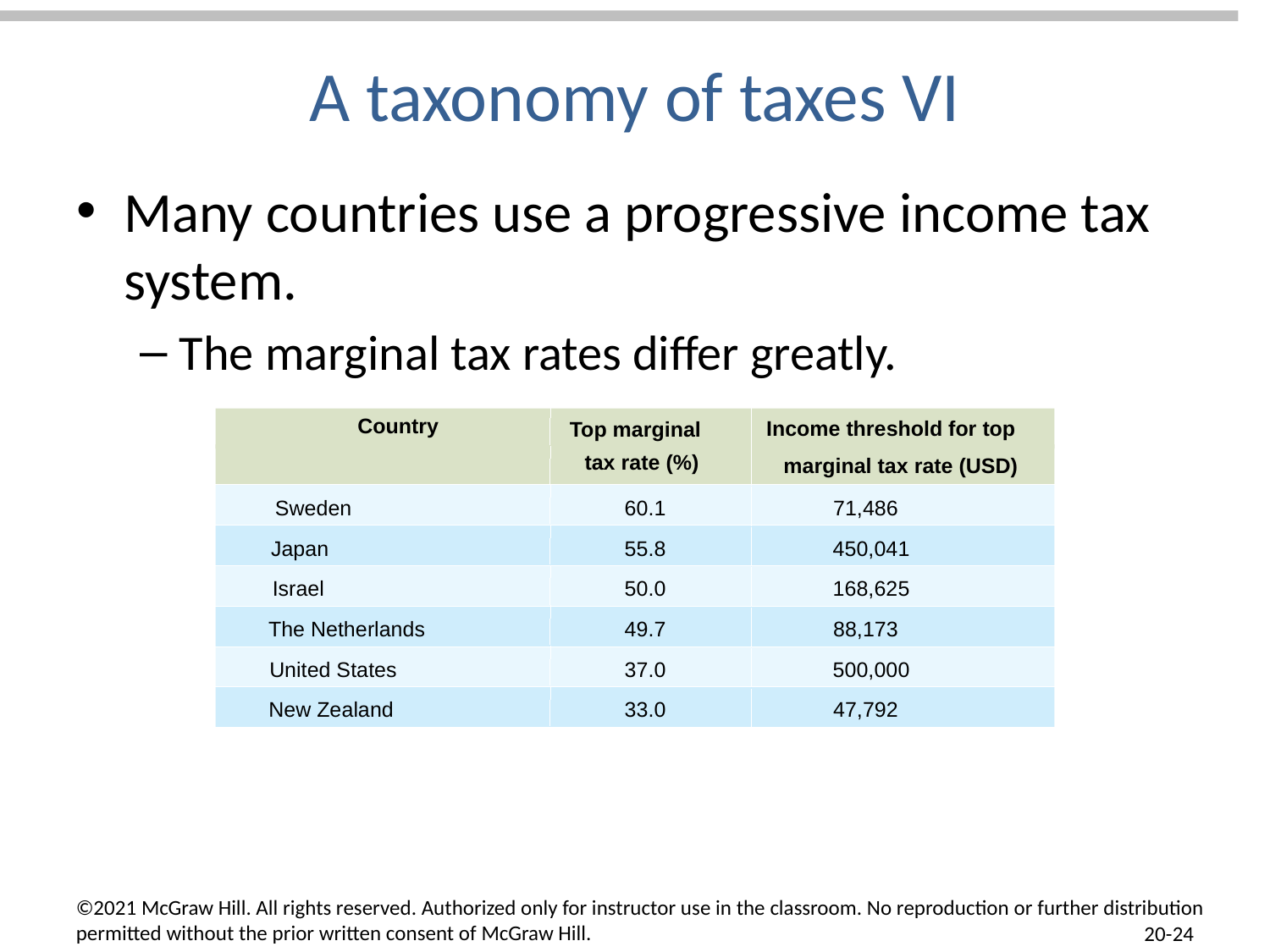

# A taxonomy of taxes VI
Many countries use a progressive income tax system.
The marginal tax rates differ greatly.

Country
Income threshold for top
Top marginal

71,486

450,041

168,625

88,173

500,000

47,792

tax rate (%)
   marginal tax rate (USD)

Sweden
60.1

Japan
55.8

Israel
50.0

The Netherlands
49.7

United States
37.0

New Zealand
33.0